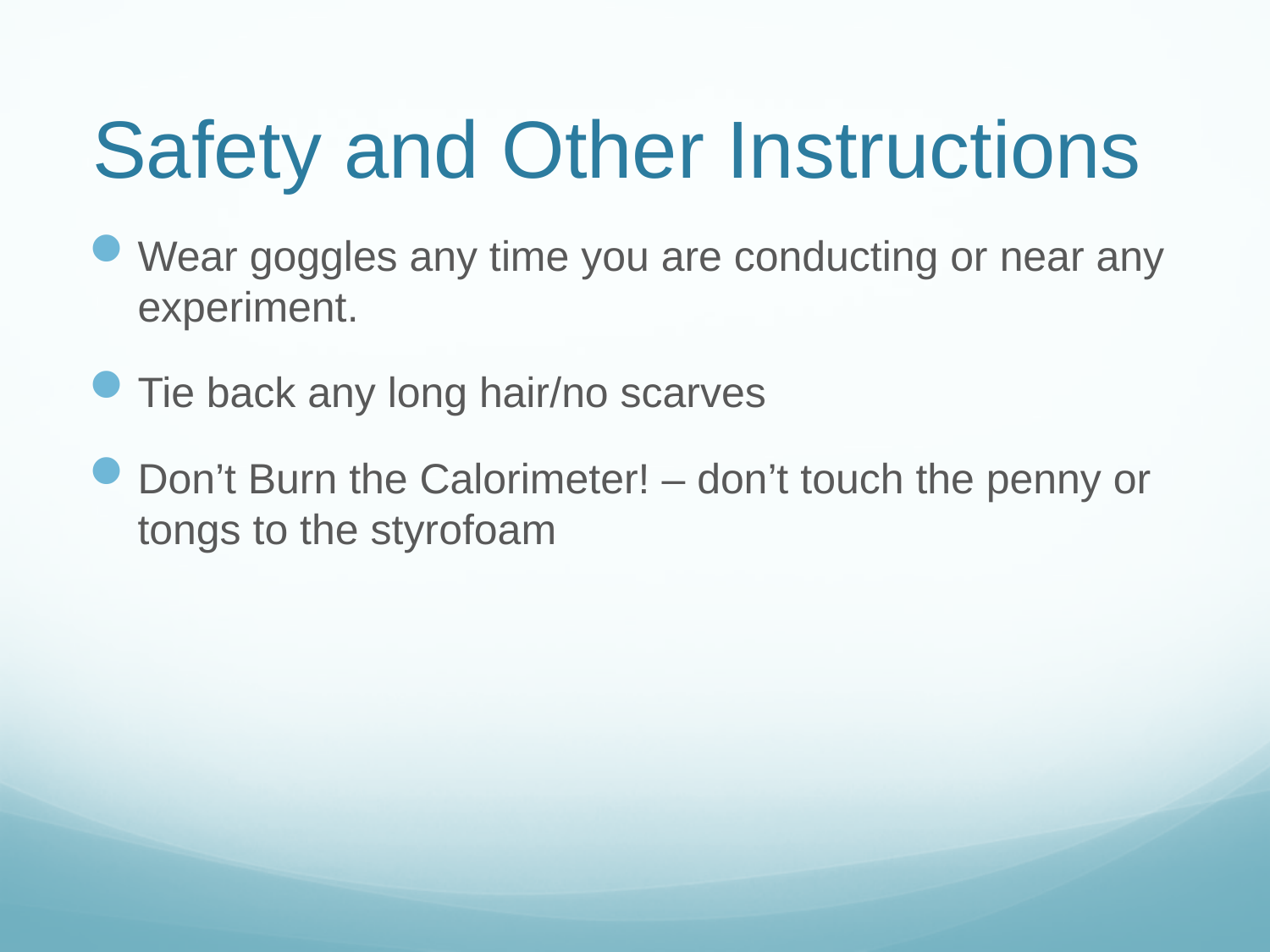

# Safety and Other Instructions
Wear goggles any time you are conducting or near any experiment.
Tie back any long hair/no scarves
Don’t Burn the Calorimeter! – don’t touch the penny or tongs to the styrofoam